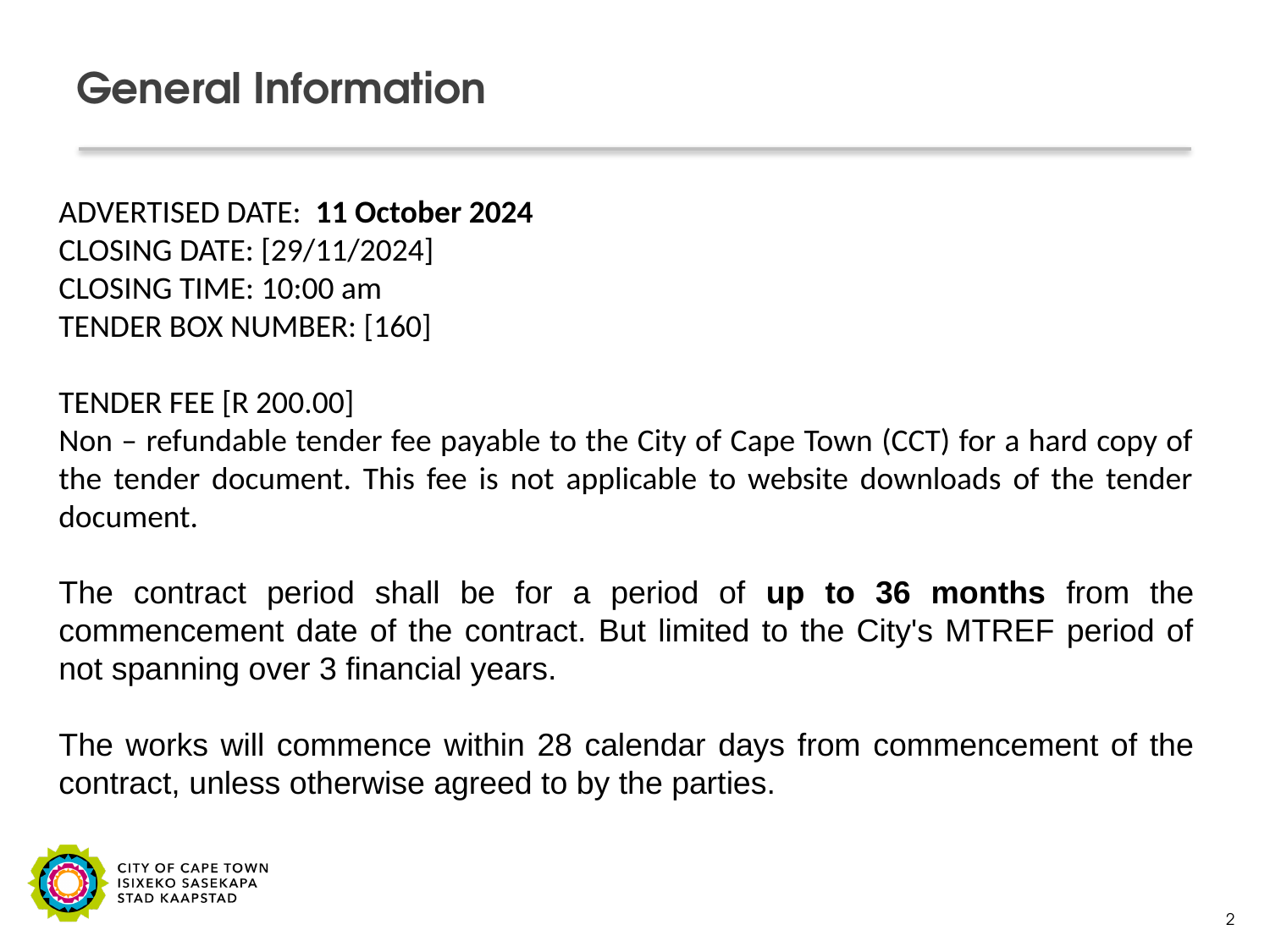

# General Information

ADVERTISED DATE:  11 October 2024
CLOSING DATE: [29/11/2024]
CLOSING TIME: 10:00 am
TENDER BOX NUMBER: [160]

TENDER FEE [R 200.00]
Non – refundable tender fee payable to the City of Cape Town (CCT) for a hard copy of the tender document. This fee is not applicable to website downloads of the tender document.

The contract period shall be for a period of up to 36 months from the commencement date of the contract. But limited to the City's MTREF period of not spanning over 3 financial years.

The works will commence within 28 calendar days from commencement of the contract, unless otherwise agreed to by the parties.

2